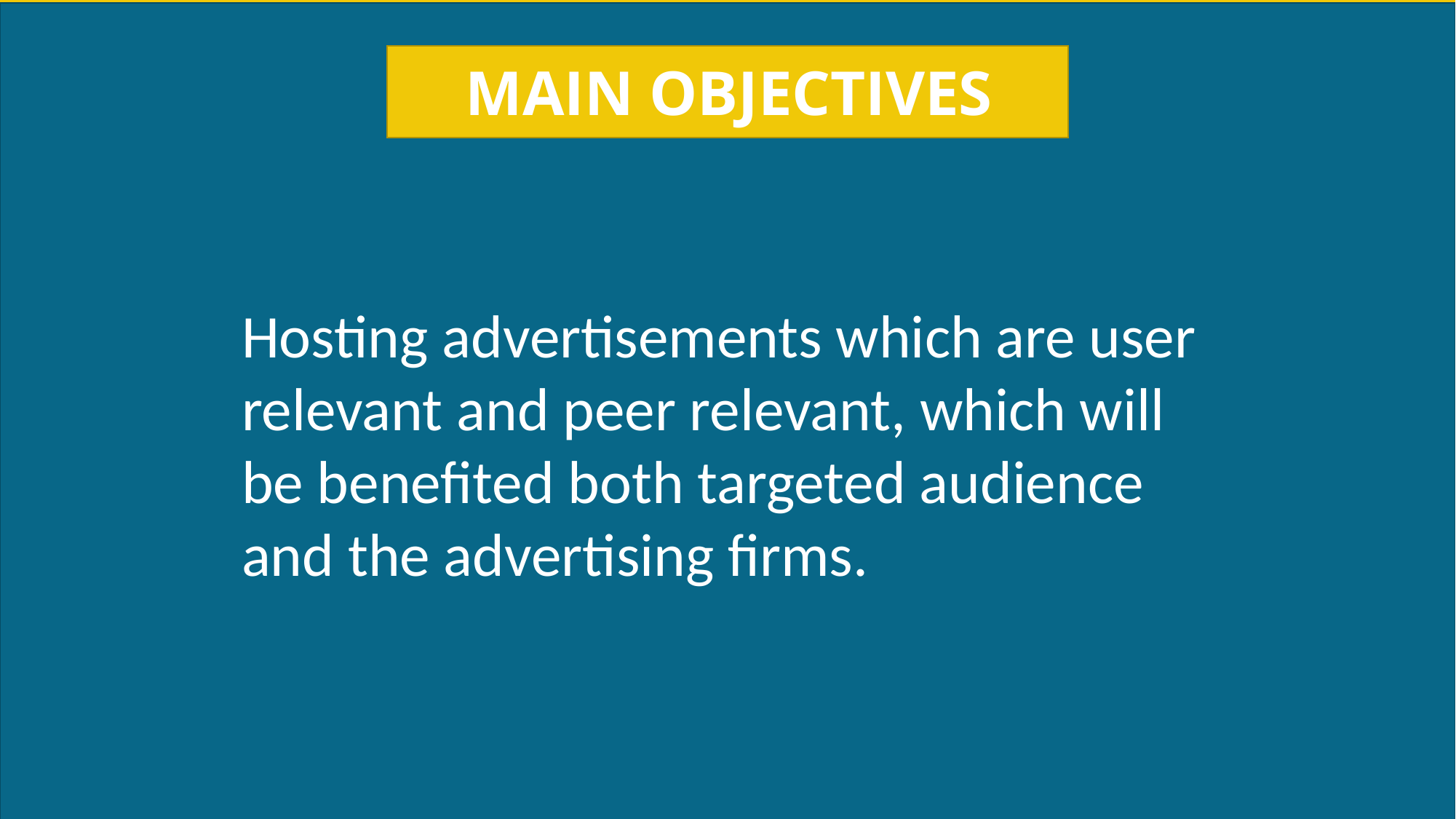

MAIN OBJECTIVES
Hosting advertisements which are user relevant and peer relevant, which will be benefited both targeted audience and the advertising firms.